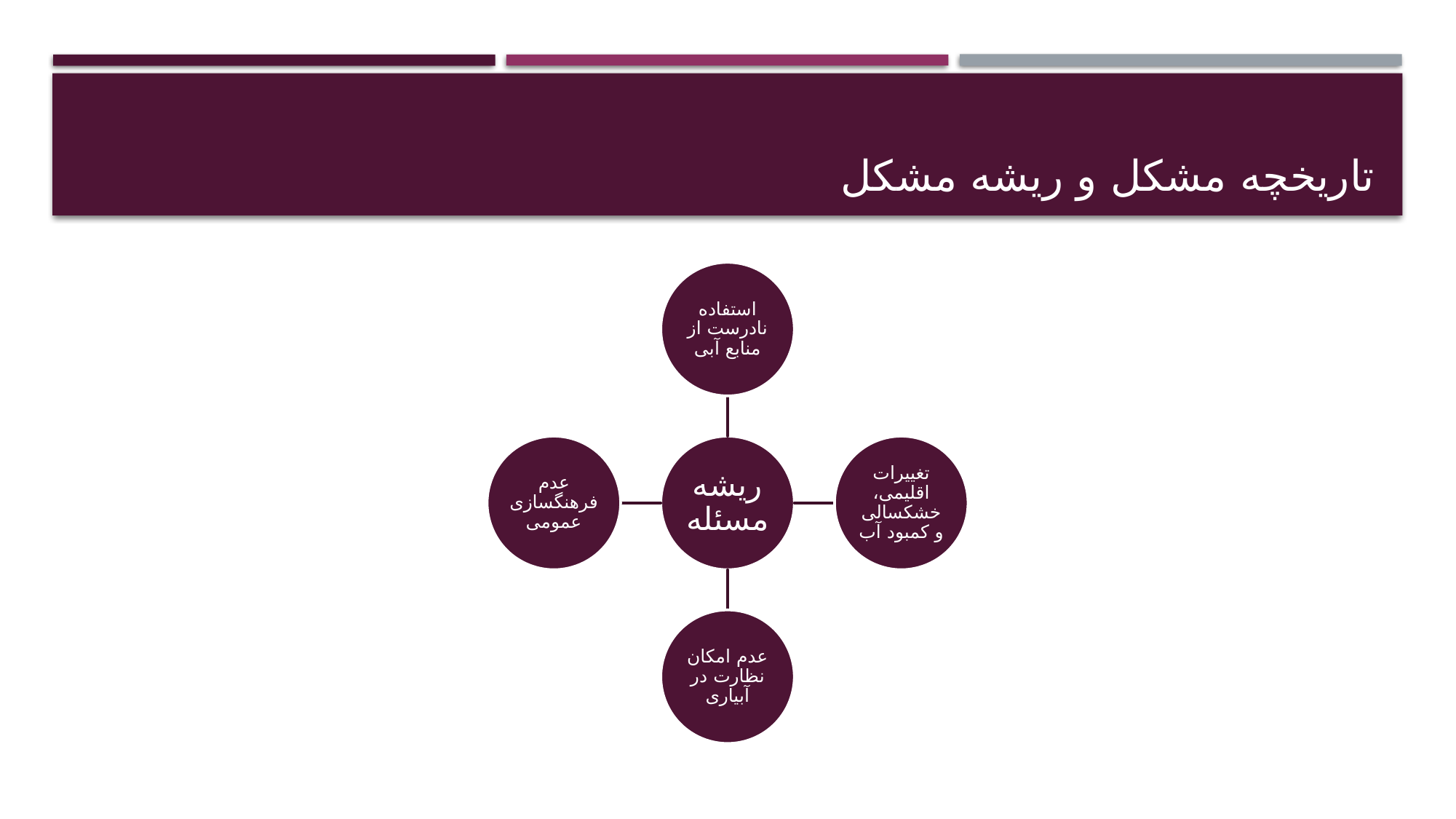

# تاریخچه مشکل و ریشه مشکل
ریشه مسئله

استفاده نادرست از منابع آبی

تغییرات اقلیمی، خشکسالی و کمبود آب

عدم امکان نظارت در آبیاری

عدم فرهنگسازی عمومی